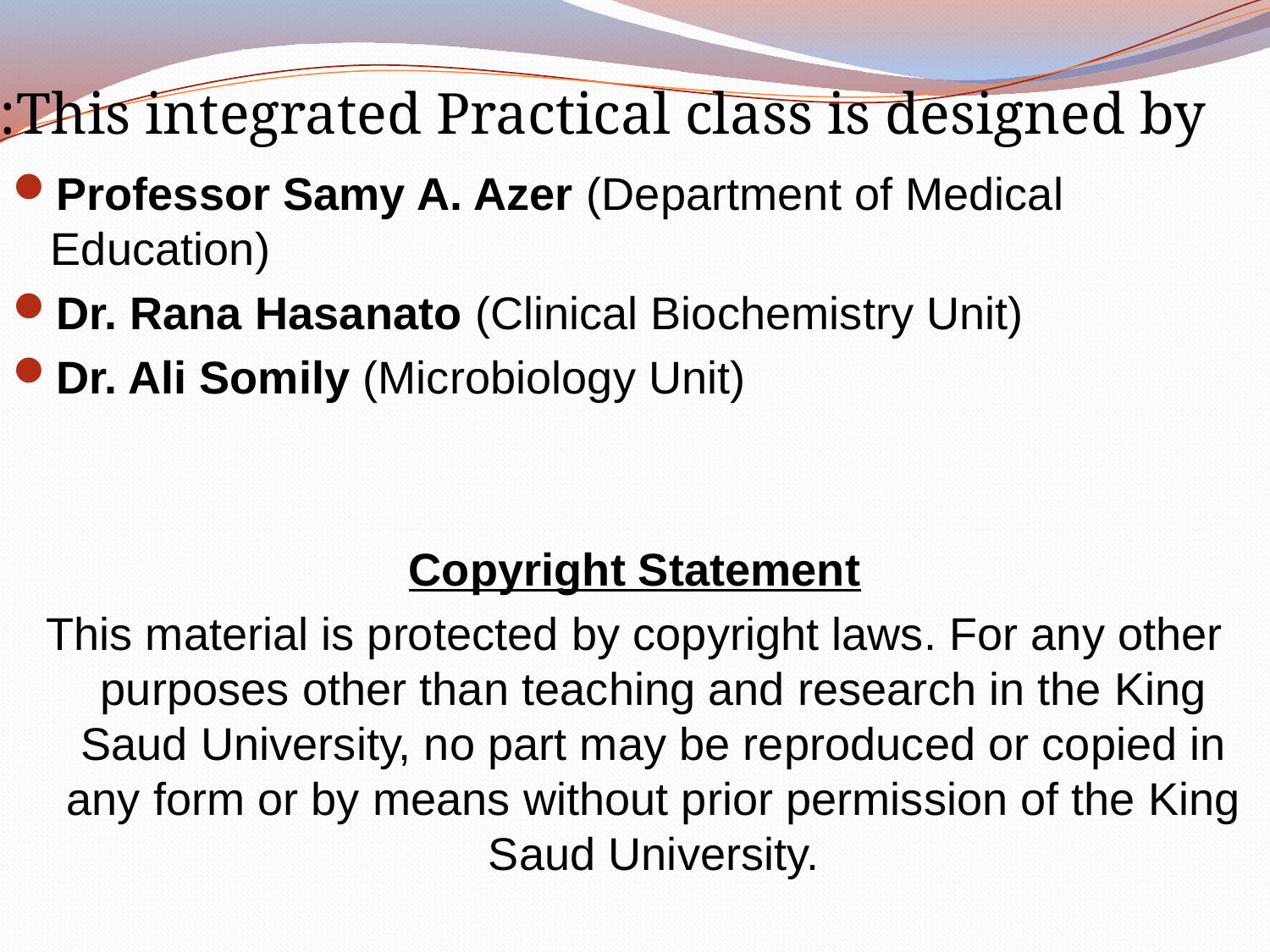

# This integrated Practical class is designed by:
Professor Samy A. Azer (Department of Medical Education)
Dr. Rana Hasanato (Clinical Biochemistry Unit)
Dr. Ali Somily (Microbiology Unit)

Copyright Statement
This material is protected by copyright laws. For any other purposes other than teaching and research in the King Saud University, no part may be reproduced or copied in any form or by means without prior permission of the King Saud University.

© King Saud University, Kingdom of Saudi Arabia (2010).